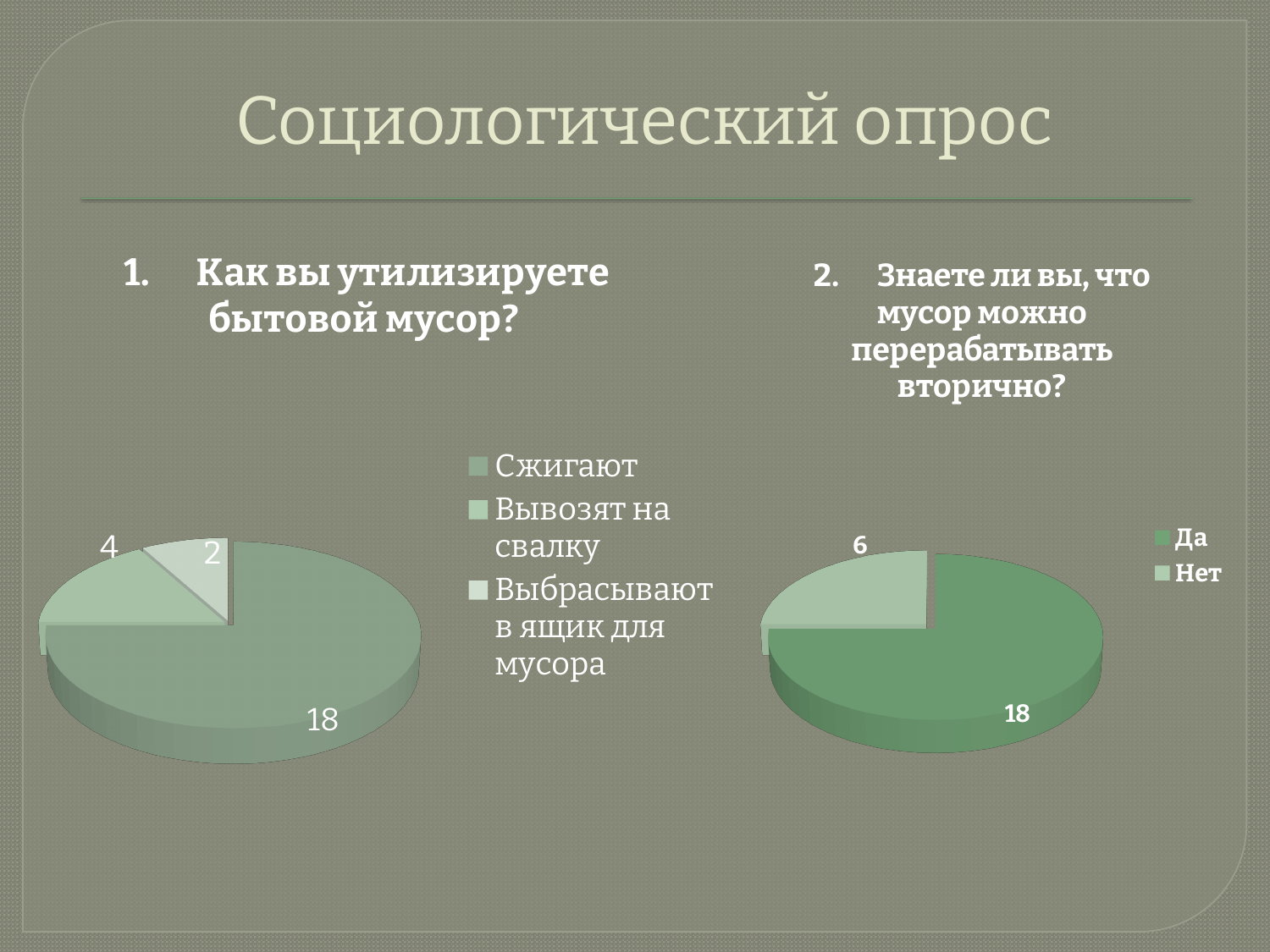

# Социологический опрос

[unsupported chart]

[unsupported chart]